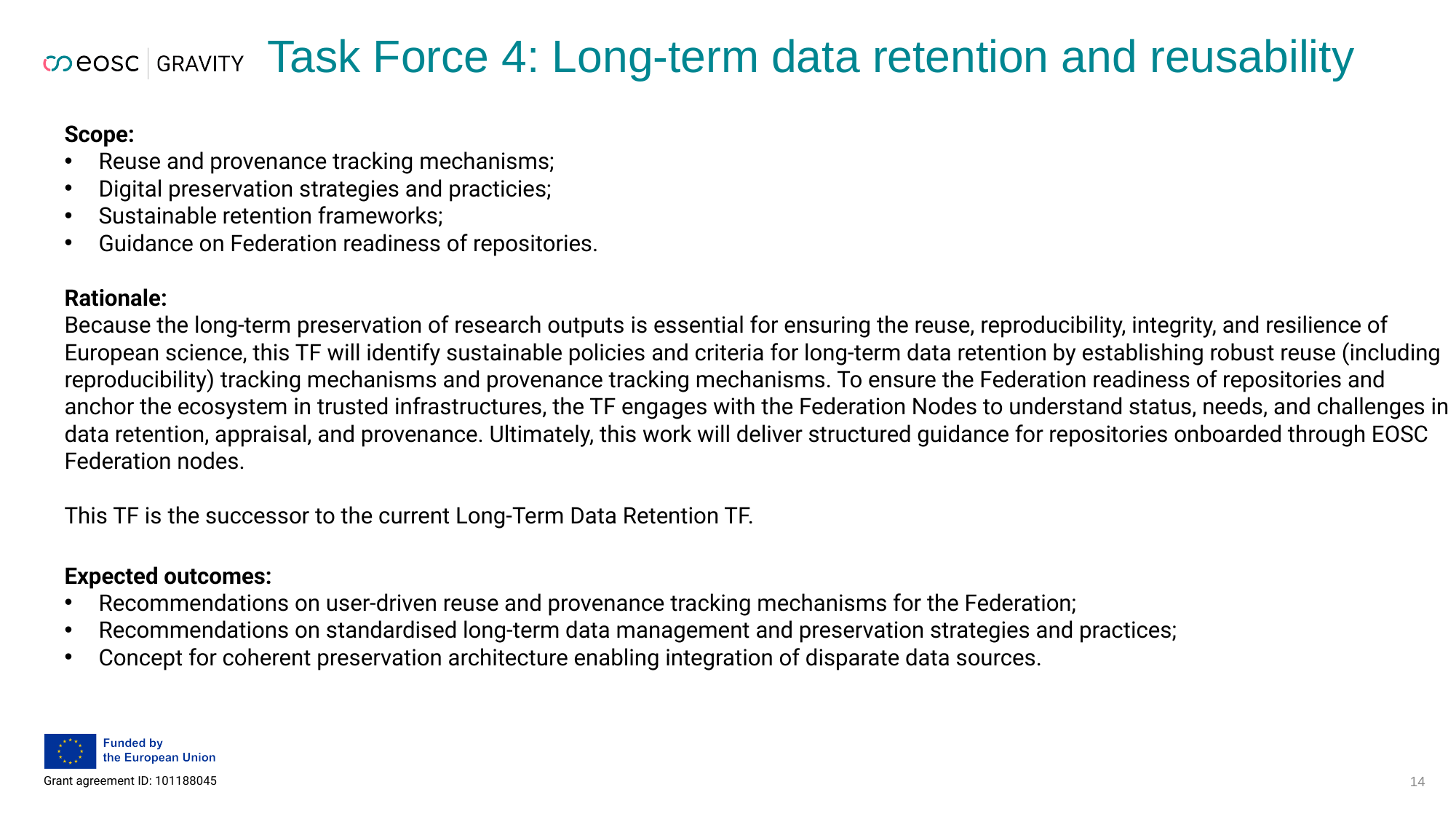

# Task Force 4: Long-term data retention and reusability
Scope:
Reuse and provenance tracking mechanisms;
Digital preservation strategies and practicies;
Sustainable retention frameworks;
Guidance on Federation readiness of repositories.

Rationale:
Because the long-term preservation of research outputs is essential for ensuring the reuse, reproducibility, integrity, and resilience of European science, this TF will identify sustainable policies and criteria for long-term data retention by establishing robust reuse (including reproducibility) tracking mechanisms and provenance tracking mechanisms. To ensure the Federation readiness of repositories and anchor the ecosystem in trusted infrastructures, the TF engages with the Federation Nodes to understand status, needs, and challenges in data retention, appraisal, and provenance. Ultimately, this work will deliver structured guidance for repositories onboarded through EOSC Federation nodes.

This TF is the successor to the current Long-Term Data Retention TF.

Expected outcomes:
Recommendations on user-driven reuse and provenance tracking mechanisms for the Federation;
Recommendations on standardised long-term data management and preservation strategies and practices;
Concept for coherent preservation architecture enabling integration of disparate data sources.

14